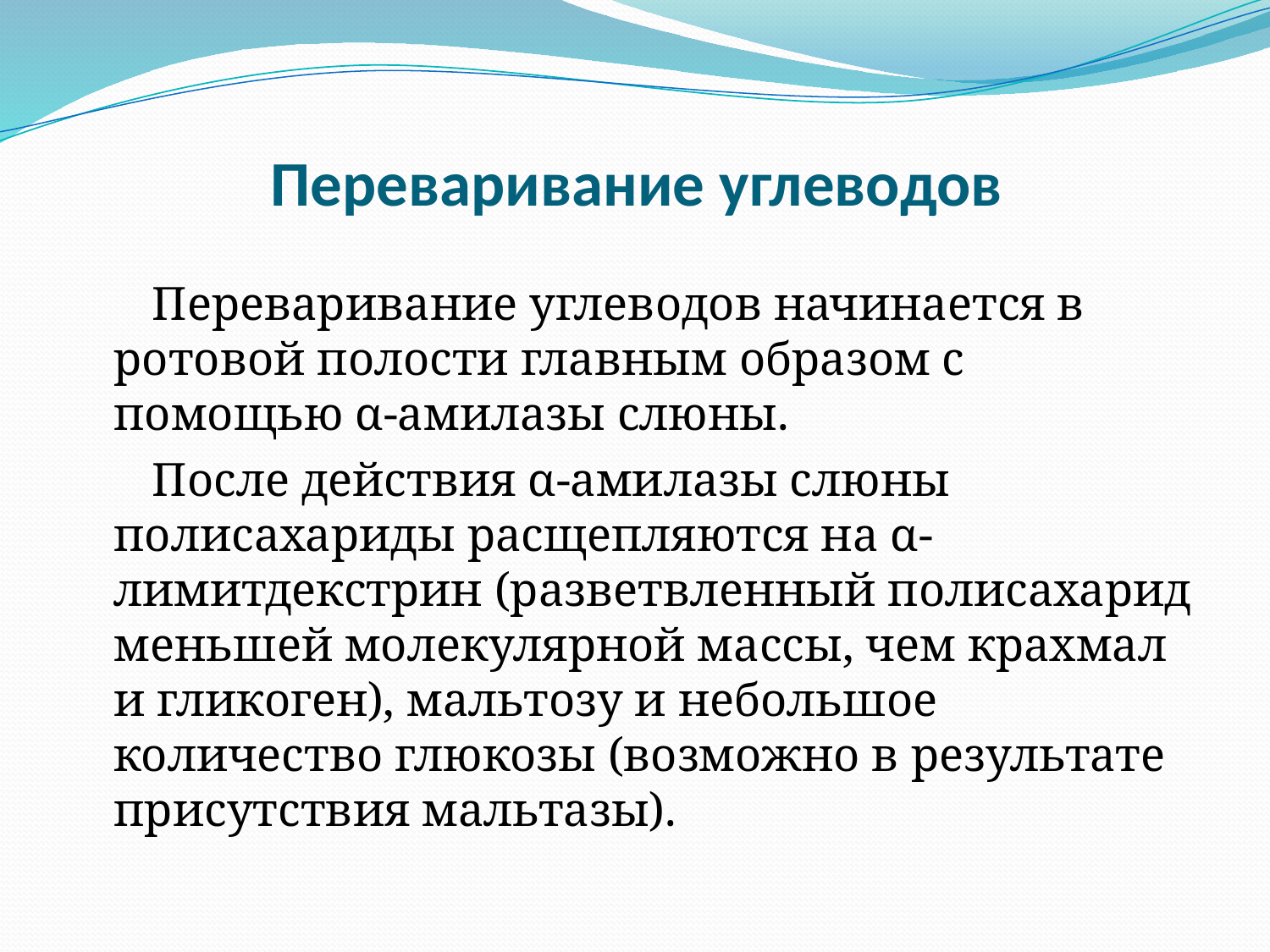

# Переваривание углеводов
Переваривание углеводов начинается в ротовой полости главным образом с помощью α-амилазы слюны.
После действия α-амилaзы слюны полисахариды расщепляются на α-лимитдекстрин (разветвленный полисахарид меньшей молекулярной массы, чем крахмал и гликоген), мальтозу и небольшое количество глюкозы (возможно в результате присутствия мальтазы).